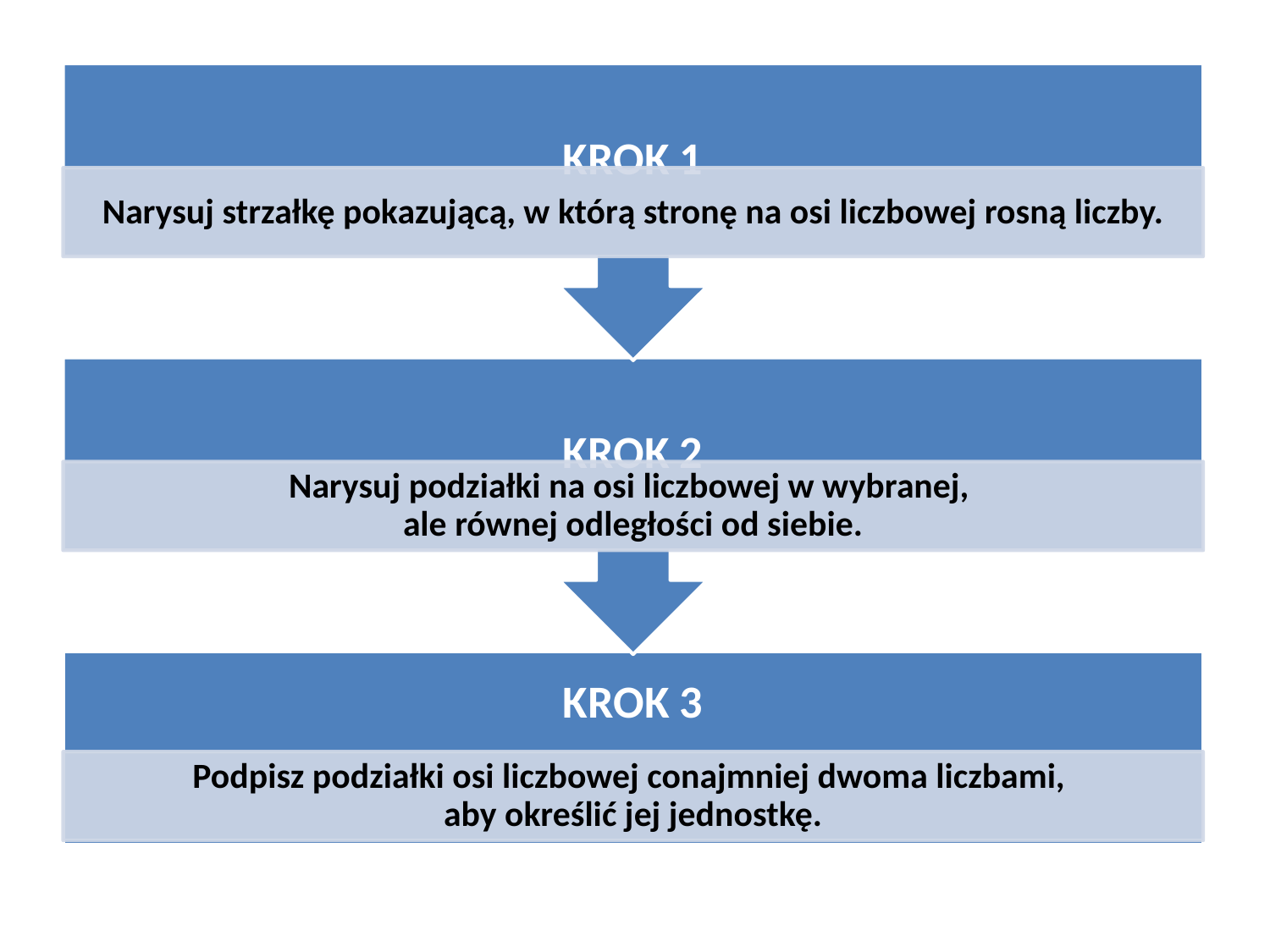

KROK 3
Podpisz podziałki osi liczbowej conajmniej dwoma liczbami,
aby określić jej jednostkę.
KROK 2
Narysuj podziałki na osi liczbowej w wybranej,
ale równej odległości od siebie.
KROK 1
Narysuj strzałkę pokazującą, w którą stronę na osi liczbowej rosną liczby.